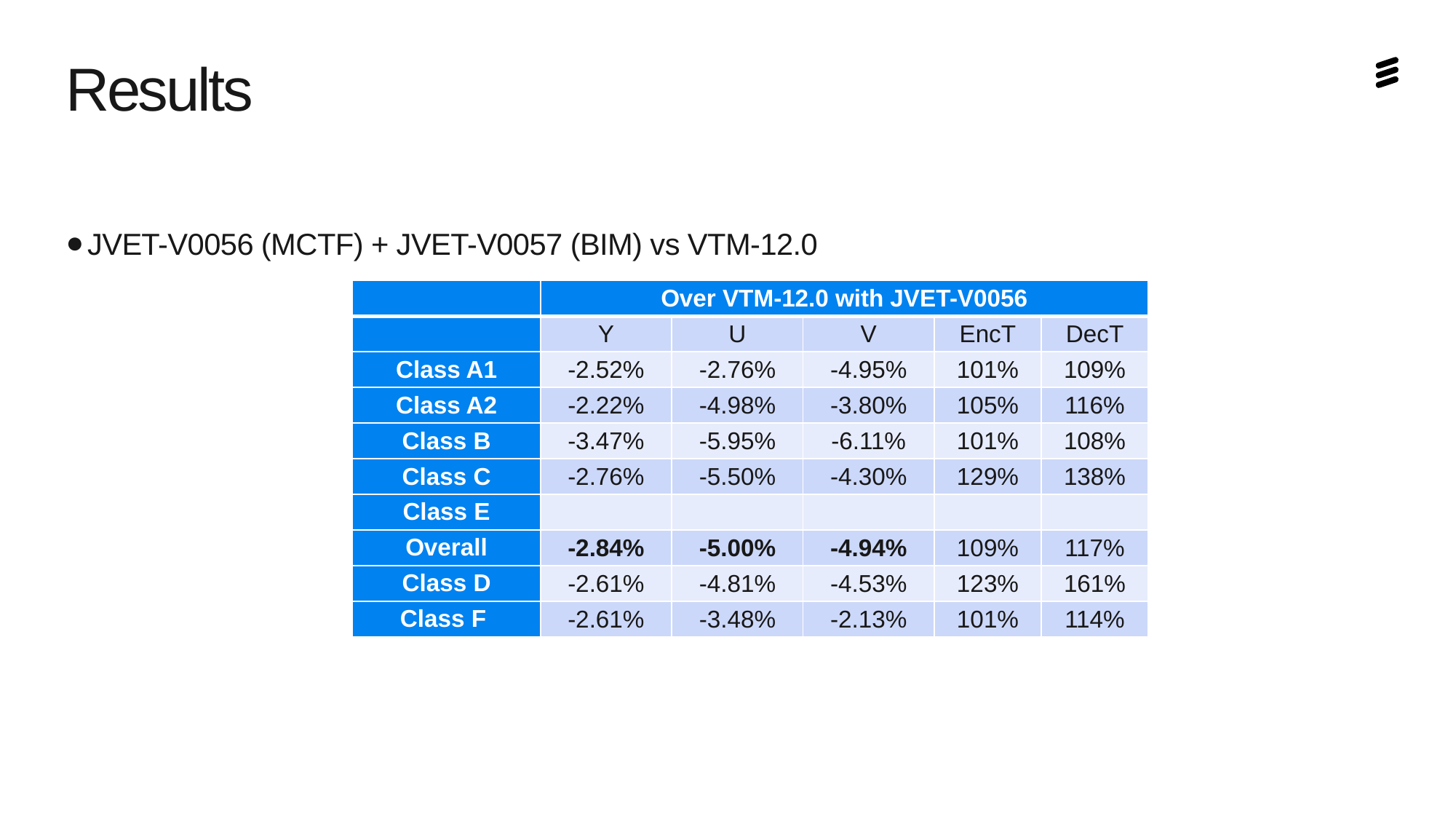

# Results
JVET-V0056 (MCTF) + JVET-V0057 (BIM) vs VTM-12.0
|  | Over VTM-12.0 with JVET-V0056 |  |  |  |  |
| --- | --- | --- | --- | --- | --- |
|  | Y | U | V | EncT | DecT |
| Class A1 | -2.52% | -2.76% | -4.95% | 101% | 109% |
| Class A2 | -2.22% | -4.98% | -3.80% | 105% | 116% |
| Class B | -3.47% | -5.95% | -6.11% | 101% | 108% |
| Class C | -2.76% | -5.50% | -4.30% | 129% | 138% |
| Class E |  |  |  |  |  |
| Overall | -2.84% | -5.00% | -4.94% | 109% | 117% |
| Class D | -2.61% | -4.81% | -4.53% | 123% | 161% |
| Class F | -2.61% | -3.48% | -2.13% | 101% | 114% |